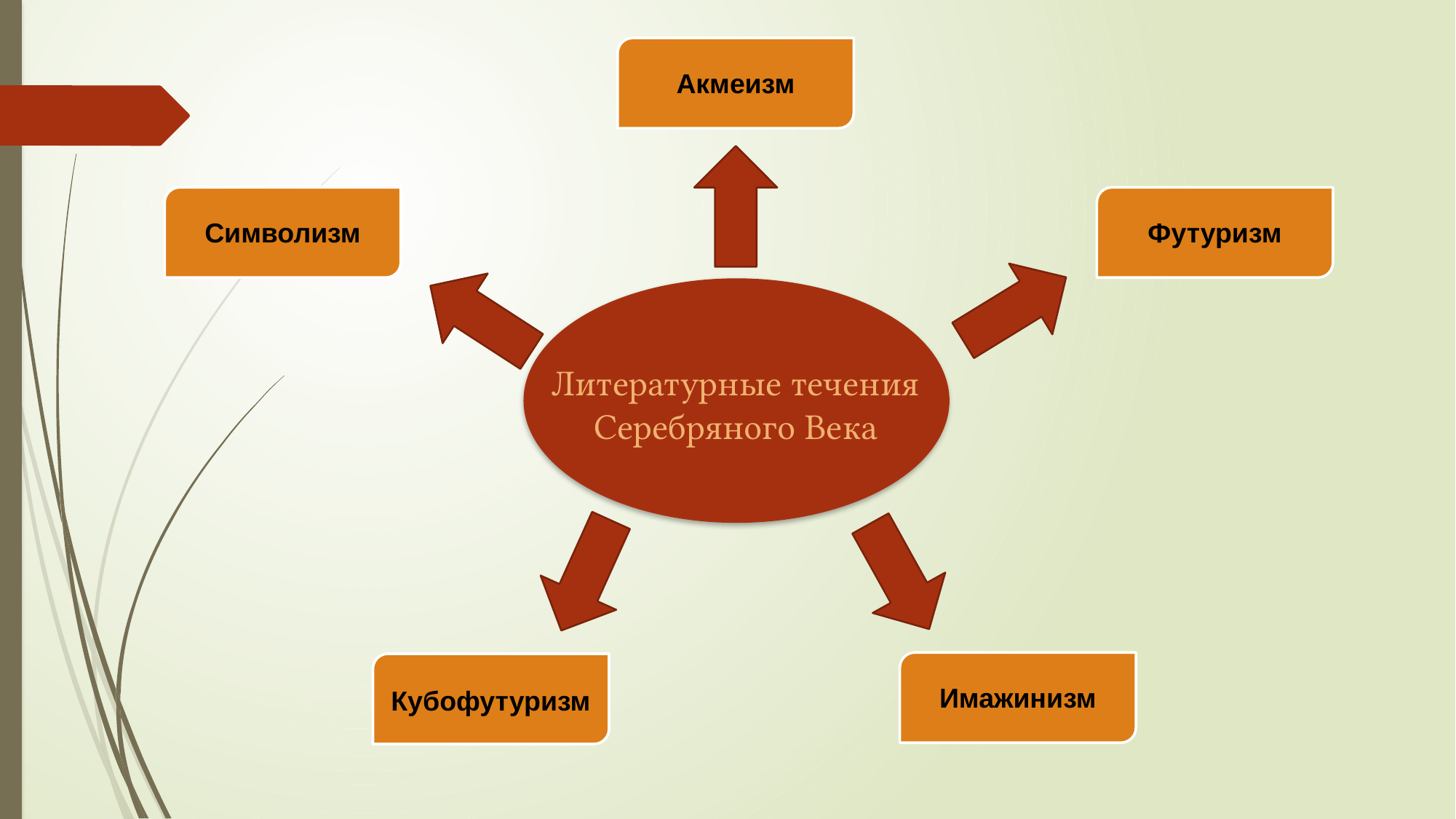

Акмеизм

Символизм
Футуризм

Литературные течения
Серебряного Века

Имажинизм
Кубофутуризм